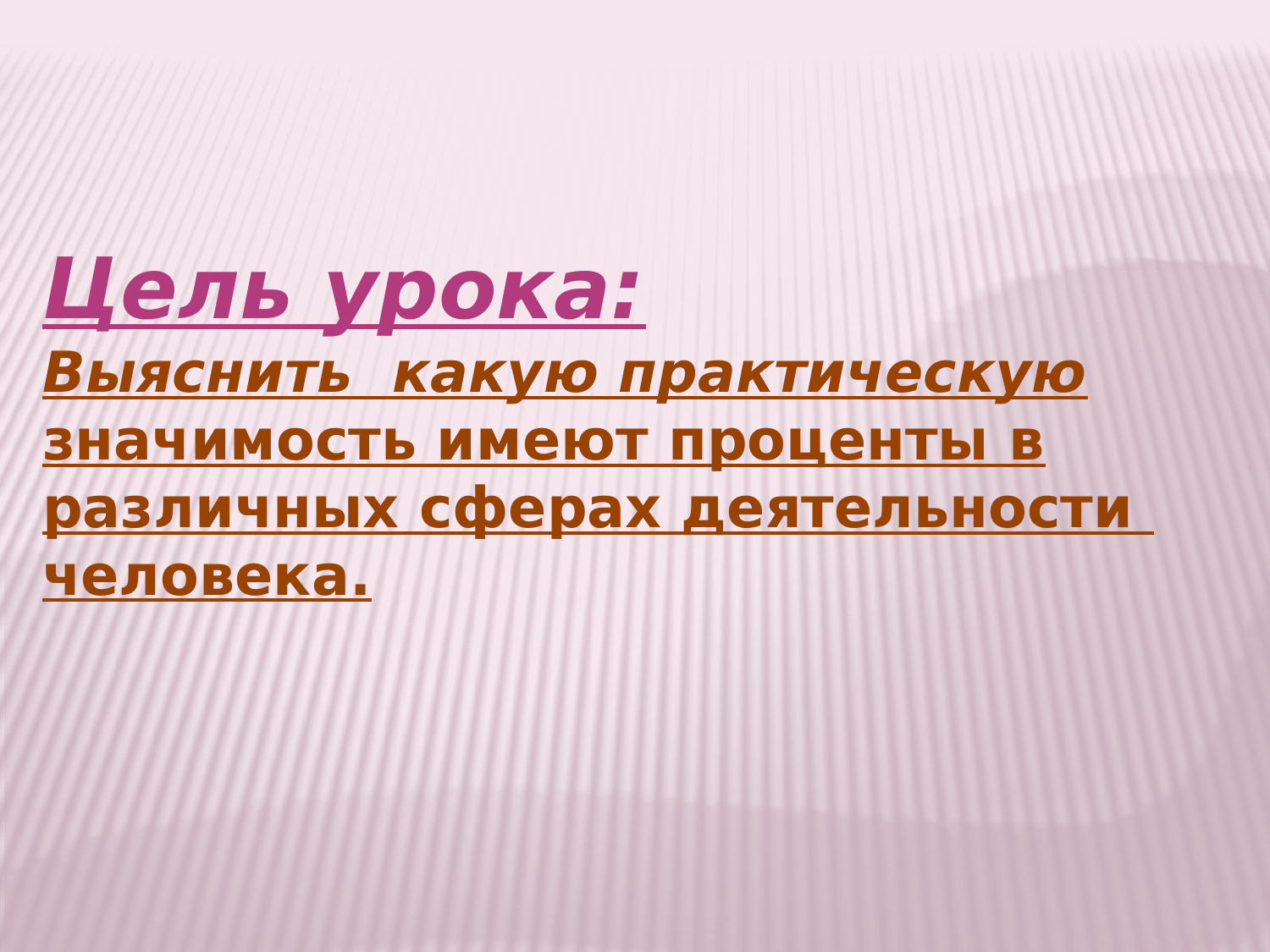

Цель урока:
Выяснить  какую практическую значимость имеют проценты в различных сферах деятельности  человека.